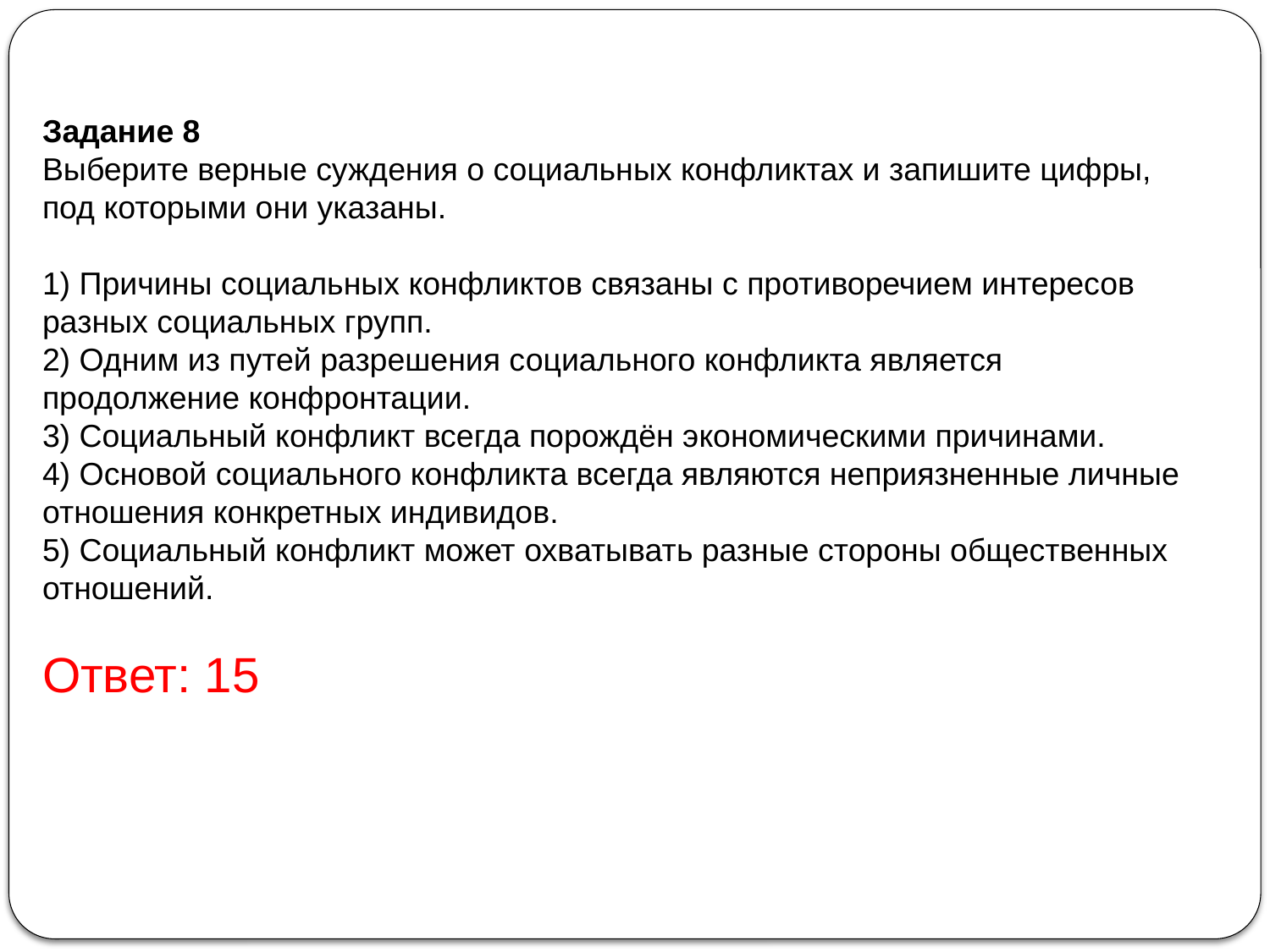

Задание 8
Выберите верные суждения о социальных конфликтах и запишите цифры, под которыми они указаны.

1) Причины социальных конфликтов связаны с противоречием интересов разных социальных групп.
2) Одним из путей разрешения социального конфликта является продолжение конфронтации.
3) Социальный конфликт всегда порождён экономическими причинами.
4) Основой социального конфликта всегда являются неприязненные личные отношения конкретных индивидов.
5) Социальный конфликт может охватывать разные стороны общественных отношений.

Ответ: 15